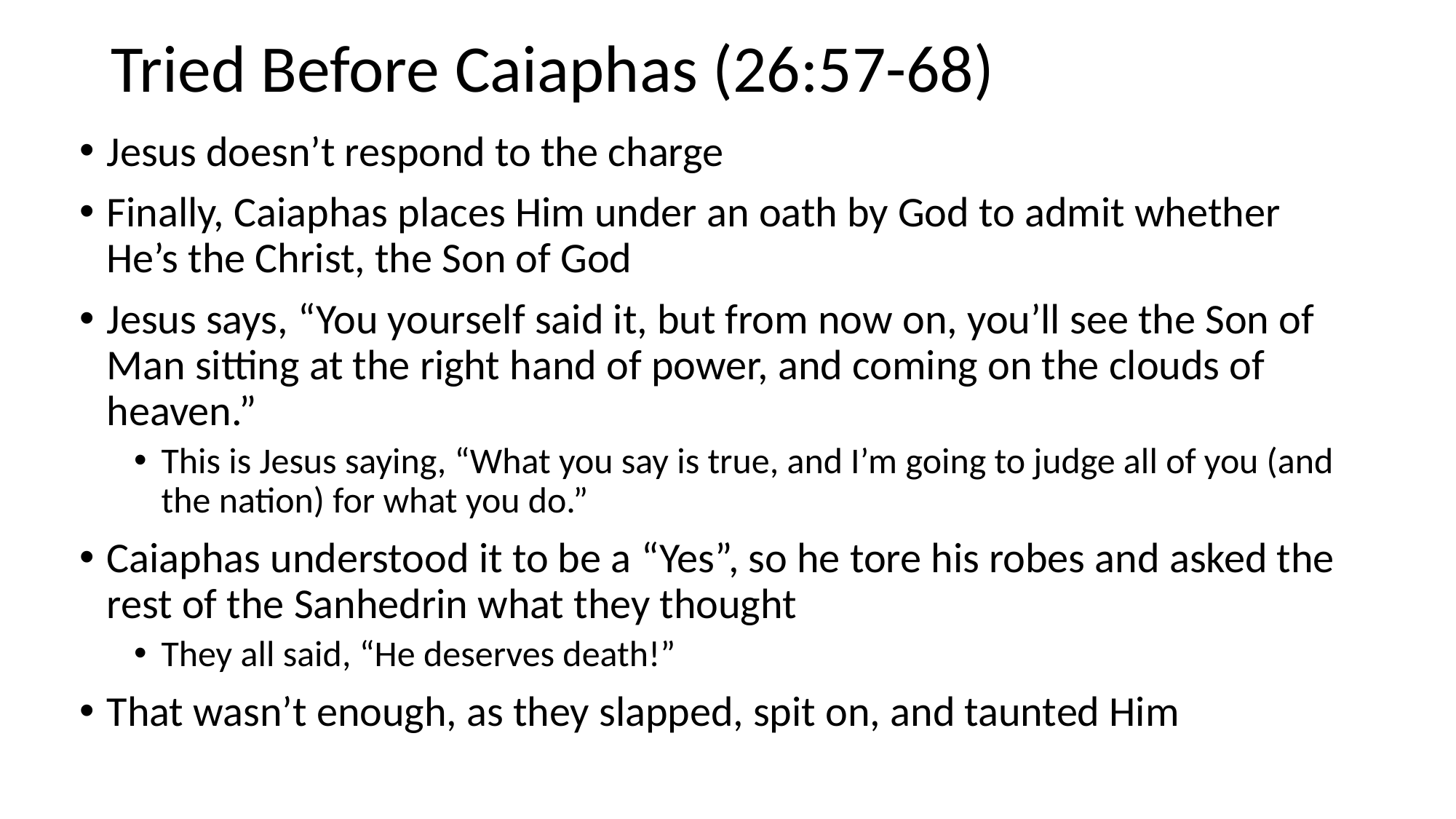

# Tried Before Caiaphas (26:57-68)
Jesus doesn’t respond to the charge
Finally, Caiaphas places Him under an oath by God to admit whether He’s the Christ, the Son of God
Jesus says, “You yourself said it, but from now on, you’ll see the Son of Man sitting at the right hand of power, and coming on the clouds of heaven.”
This is Jesus saying, “What you say is true, and I’m going to judge all of you (and the nation) for what you do.”
Caiaphas understood it to be a “Yes”, so he tore his robes and asked the rest of the Sanhedrin what they thought
They all said, “He deserves death!”
That wasn’t enough, as they slapped, spit on, and taunted Him